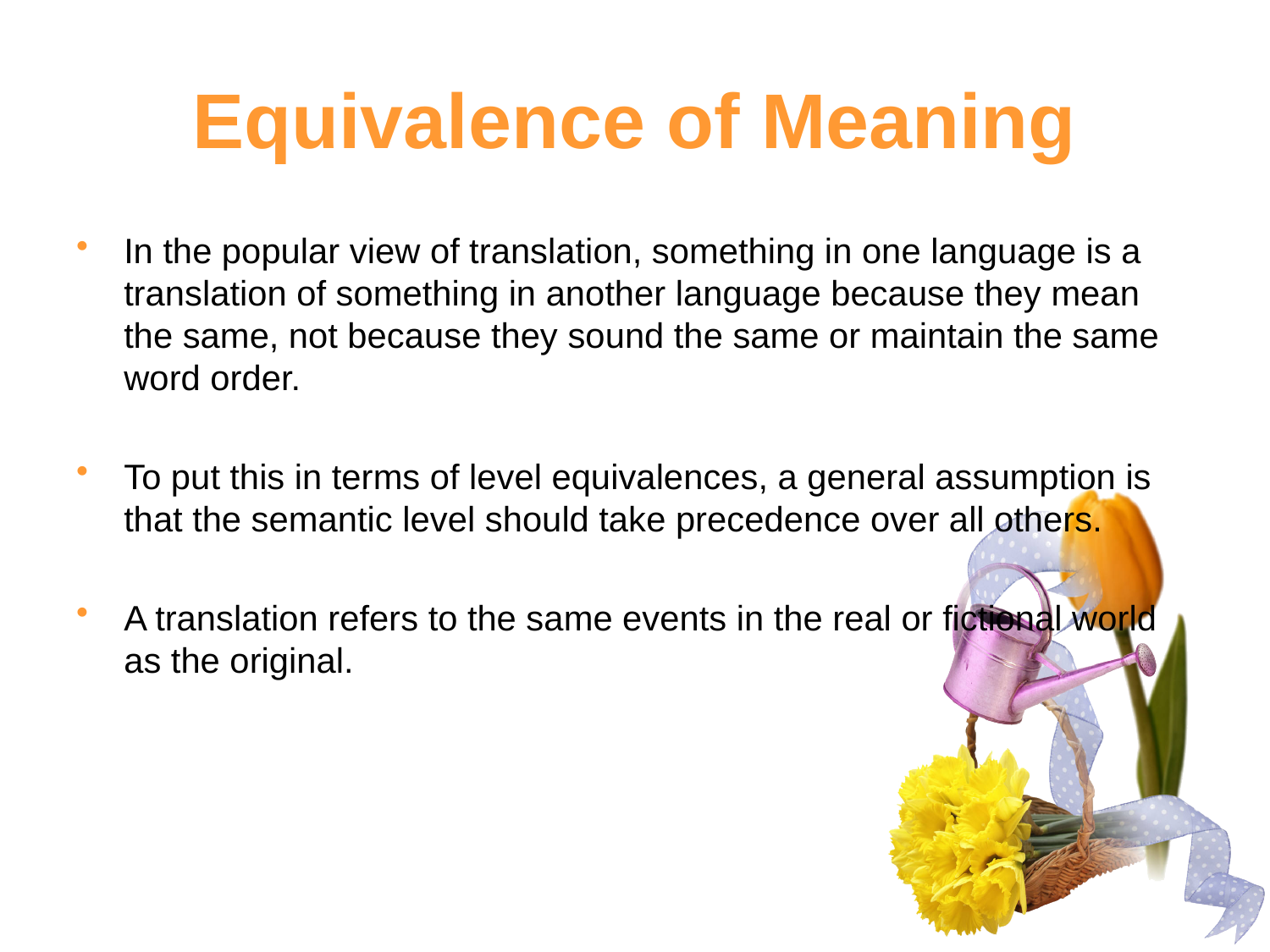

# Equivalence of Meaning
In the popular view of translation, something in one language is a translation of something in another language because they mean the same, not because they sound the same or maintain the same word order.

To put this in terms of level equivalences, a general assumption is that the semantic level should take precedence over all others.

A translation refers to the same events in the real or fictional world as the original.